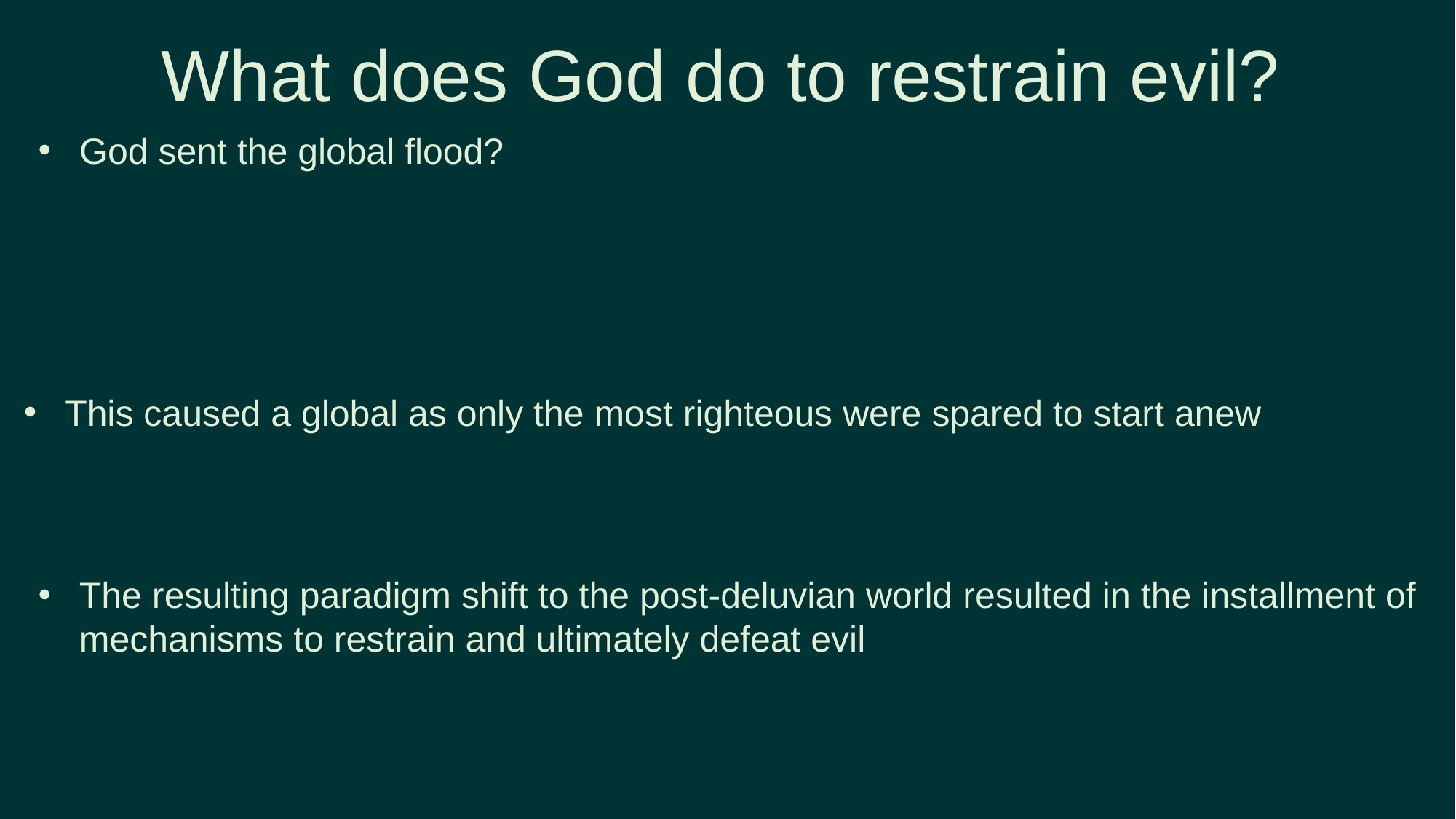

# What does God do to restrain evil?
God sent the global flood?
This caused a global as only the most righteous were spared to start anew
The resulting paradigm shift to the post-deluvian world resulted in the installment of mechanisms to restrain and ultimately defeat evil